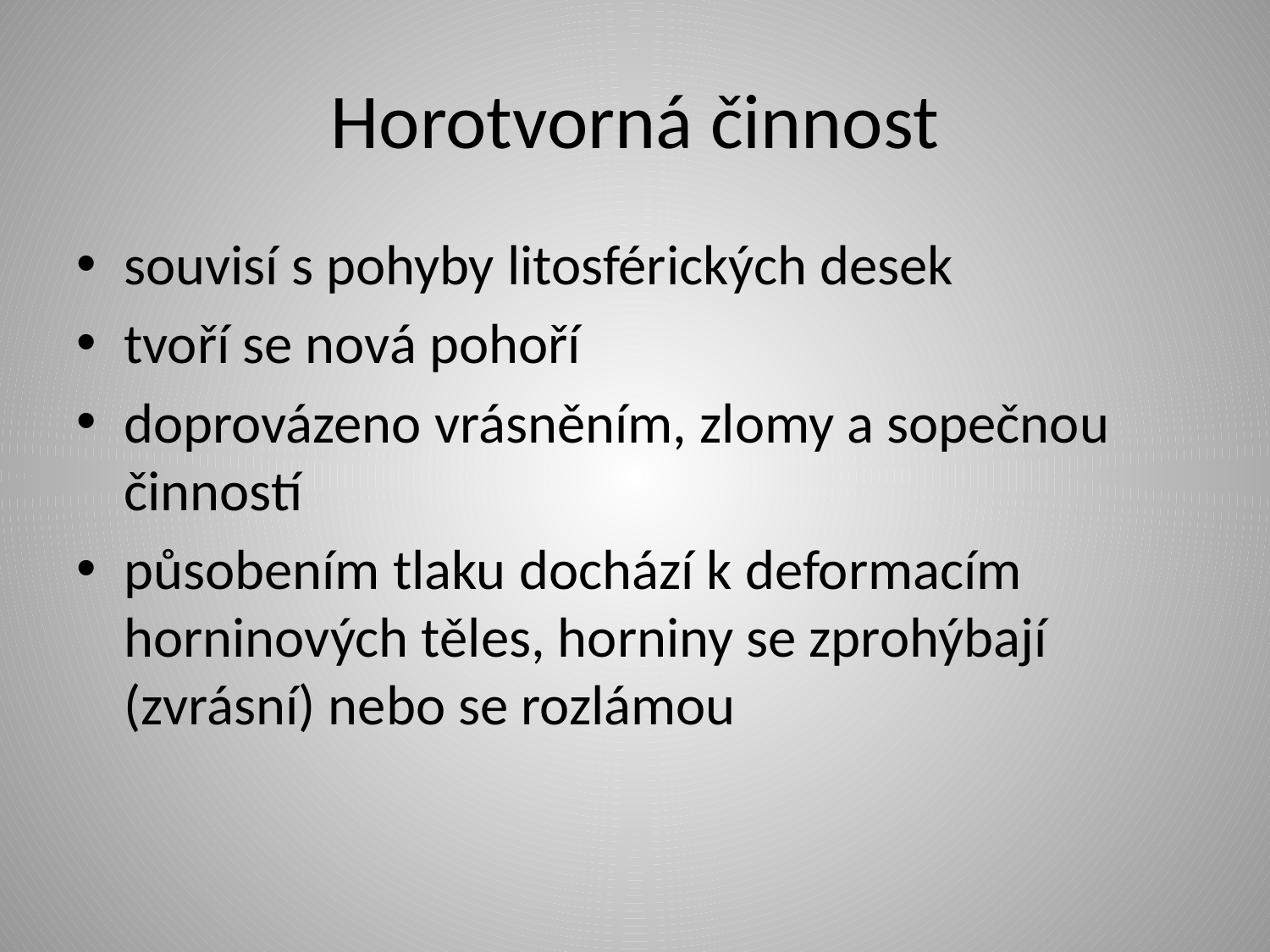

# Horotvorná činnost
souvisí s pohyby litosférických desek
tvoří se nová pohoří
doprovázeno vrásněním, zlomy a sopečnou činností
působením tlaku dochází k deformacím horninových těles, horniny se zprohýbají (zvrásní) nebo se rozlámou